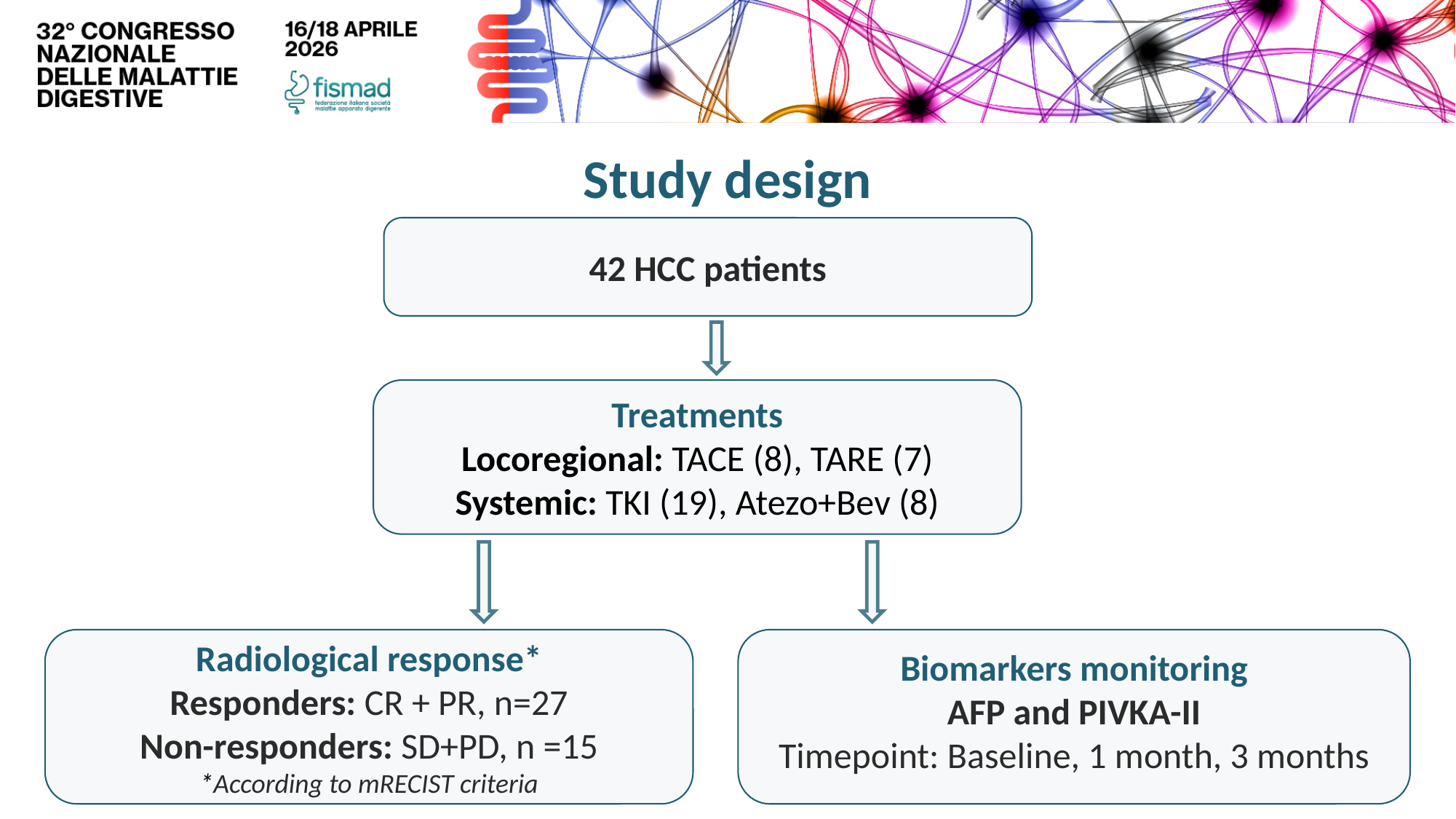

Study design
42 HCC patients

Treatments
Locoregional: TACE (8), TARE (7)
Systemic: TKI (19), Atezo+Bev (8)

Radiological response*
Responders: CR + PR, n=27
Non-responders: SD+PD, n =15
*According to mRECIST criteria
Biomarkers monitoring
AFP and PIVKA-II
Timepoint: Baseline, 1 month, 3 months